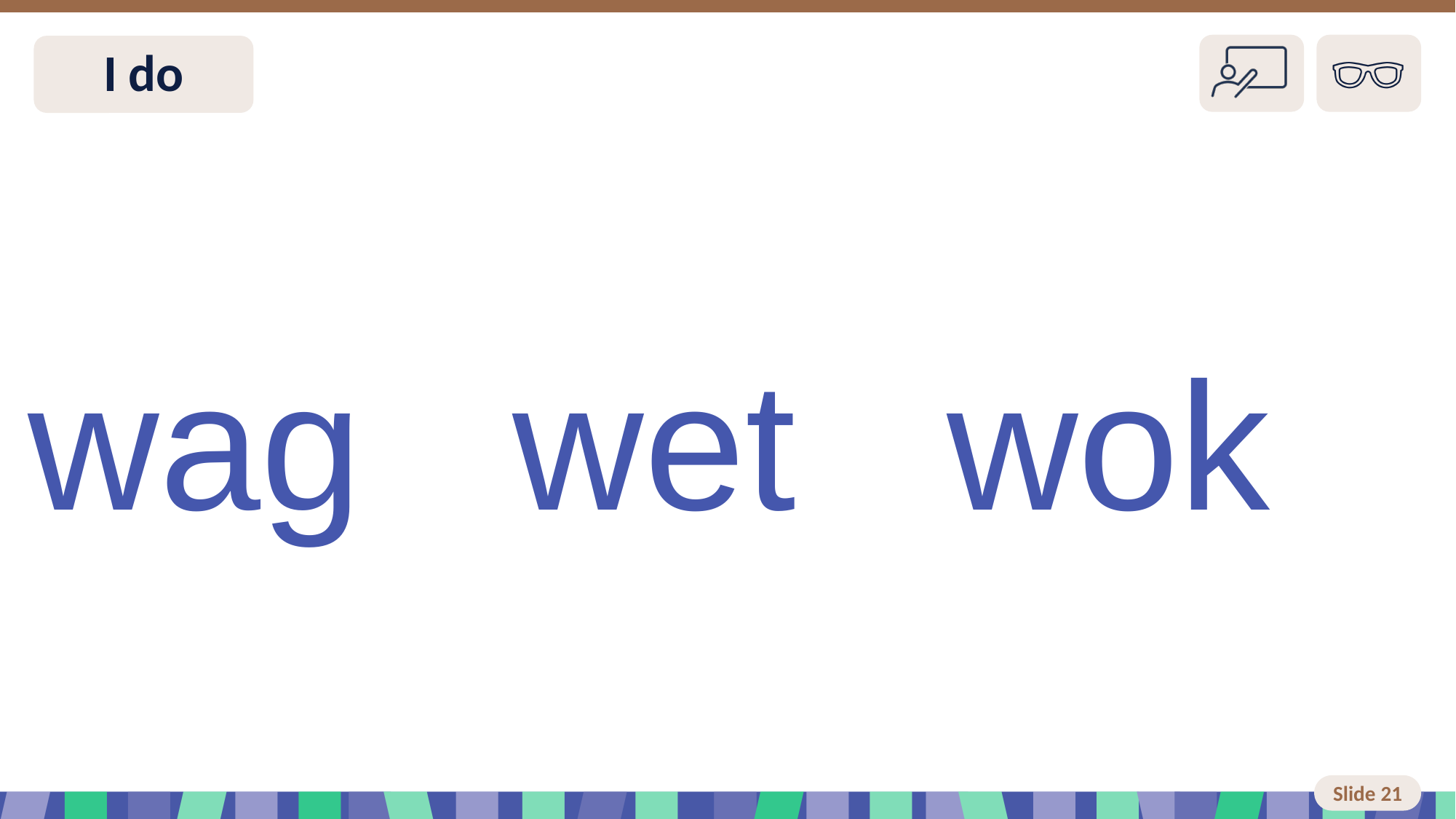

# Slide 21 I do
wag   wet   wok